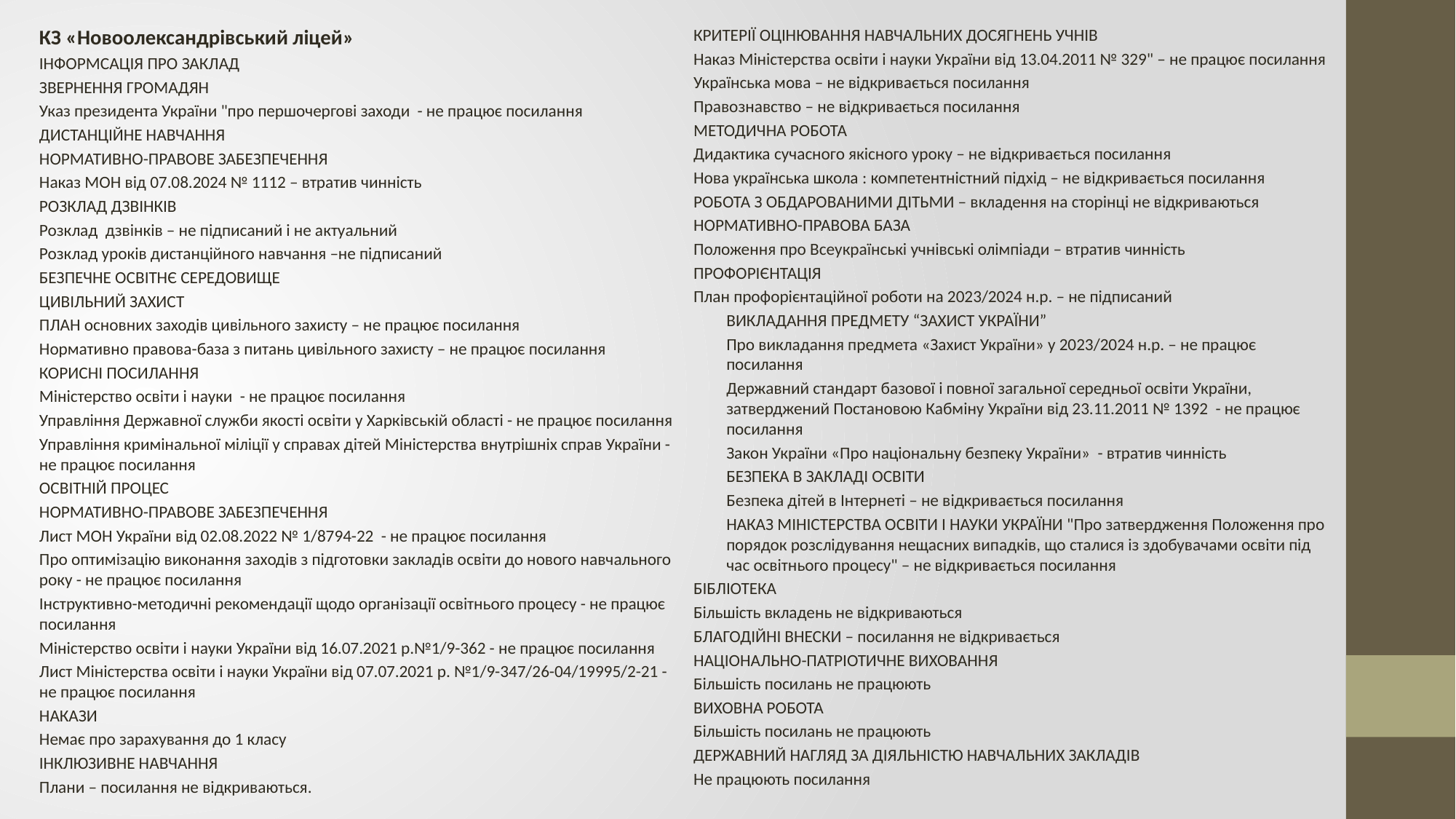

КЗ «Новоолександрівський ліцей»
ІНФОРМСАЦІЯ ПРО ЗАКЛАД
	ЗВЕРНЕННЯ ГРОМАДЯН
Указ президента України "про першочергові заходи  - не працює посилання
ДИСТАНЦІЙНЕ НАВЧАННЯ
	НОРМАТИВНО-ПРАВОВЕ ЗАБЕЗПЕЧЕННЯ
Наказ МОН від 07.08.2024 № 1112 – втратив чинність
РОЗКЛАД ДЗВІНКІВ
Розклад  дзвінків – не підписаний і не актуальний
Розклад уроків дистанційного навчання –не підписаний
БЕЗПЕЧНЕ ОСВІТНЄ СЕРЕДОВИЩЕ
	ЦИВІЛЬНИЙ ЗАХИСТ
	ПЛАН основних заходів цивільного захисту – не працює посилання
	Нормативно правова-база з питань цивільного захисту – не працює посилання
КОРИСНІ ПОСИЛАННЯ
Міністерство освіти і науки  - не працює посилання
Управління Державної служби якості освіти у Харківській області - не працює посилання
Управління кримінальної міліції у справах дітей Міністерства внутрішніх справ України - не працює посилання
ОСВІТНІЙ ПРОЦЕС
	НОРМАТИВНО-ПРАВОВЕ ЗАБЕЗПЕЧЕННЯ
Лист МОН України від 02.08.2022 № 1/8794-22  - не працює посилання
Про оптимізацію виконання заходів з підготовки закладів освіти до нового навчального року - не працює посилання
Інструктивно-методичні рекомендації щодо організації освітнього процесу - не працює посилання
Міністерство освіти і науки України від 16.07.2021 р.№1/9-362 - не працює посилання
Лист Міністерства освіти і науки України від 07.07.2021 р. №1/9-347/26-04/19995/2-21 - не працює посилання
НАКАЗИ
Немає про зарахування до 1 класу
ІНКЛЮЗИВНЕ НАВЧАННЯ
Плани – посилання не відкриваються.
КРИТЕРІЇ ОЦІНЮВАННЯ НАВЧАЛЬНИХ ДОСЯГНЕНЬ УЧНІВ
Наказ Міністерства освіти і науки України від 13.04.2011 № 329" – не працює посилання
Українська мова – не відкривається посилання
Правознавство – не відкривається посилання
МЕТОДИЧНА РОБОТА
Дидактика сучасного якісного уроку – не відкривається посилання
Нова українська школа : компетентністний підхід – не відкривається посилання
РОБОТА З ОБДАРОВАНИМИ ДІТЬМИ – вкладення на сторінці не відкриваються
НОРМАТИВНО-ПРАВОВА БАЗА
Положення про Всеукраїнські учнівські олімпіади – втратив чинність
	ПРОФОРІЄНТАЦІЯ
	План профорієнтаційної роботи на 2023/2024 н.р. – не підписаний
ВИКЛАДАННЯ ПРЕДМЕТУ “ЗАХИСТ УКРАЇНИ”
Про викладання предмета «Захист України» у 2023/2024 н.р. – не працює посилання
Державний стандарт базової і повної загальної середньої освіти України, затверджений Постановою Кабміну України від 23.11.2011 № 1392  - не працює посилання
Закон України «Про національну безпеку України»  - втратив чинність
БЕЗПЕКА В ЗАКЛАДІ ОСВІТИ
Безпека дітей в Інтернеті – не відкривається посилання
НАКАЗ МІНІСТЕРСТВА ОСВІТИ І НАУКИ УКРАЇНИ "Про затвердження Положення про порядок розслідування нещасних випадків, що сталися із здобувачами освіти під час освітнього процесу" – не відкривається посилання
БІБЛІОТЕКА
Більшість вкладень не відкриваються
БЛАГОДІЙНІ ВНЕСКИ – посилання не відкривається
НАЦІОНАЛЬНО-ПАТРІОТИЧНЕ ВИХОВАННЯ
Більшість посилань не працюють
ВИХОВНА РОБОТА
Більшість посилань не працюють
ДЕРЖАВНИЙ НАГЛЯД ЗА ДІЯЛЬНІСТЮ НАВЧАЛЬНИХ ЗАКЛАДІВ
Не працюють посилання